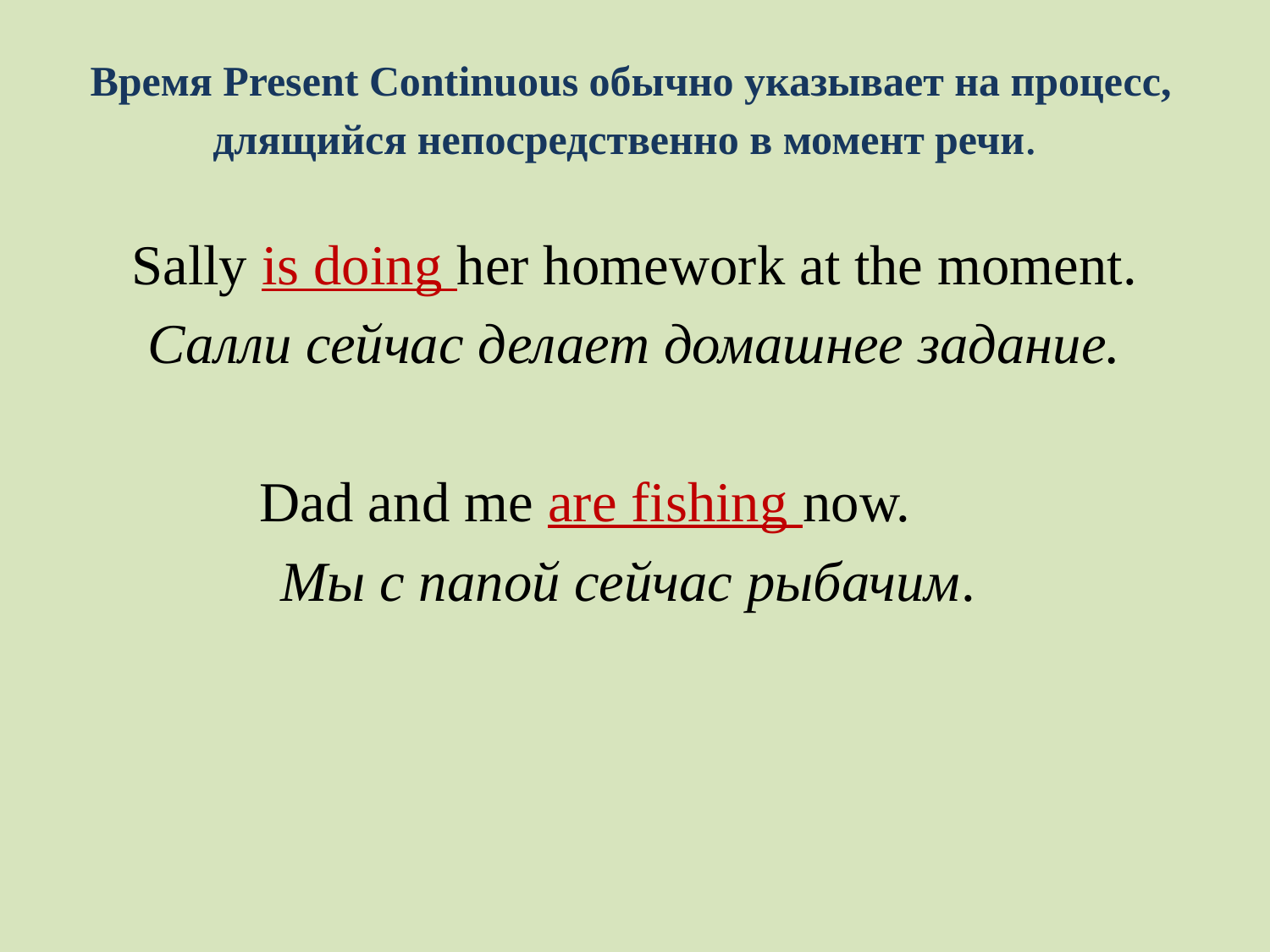

# Время Present Continuous обычно указывает на процесс, длящийся непосредственно в момент речи.
Sally is doing her homework at the moment.
Салли сейчас делает домашнее задание.

Dad and me are fishing now.
Мы с папой сейчас рыбачим.